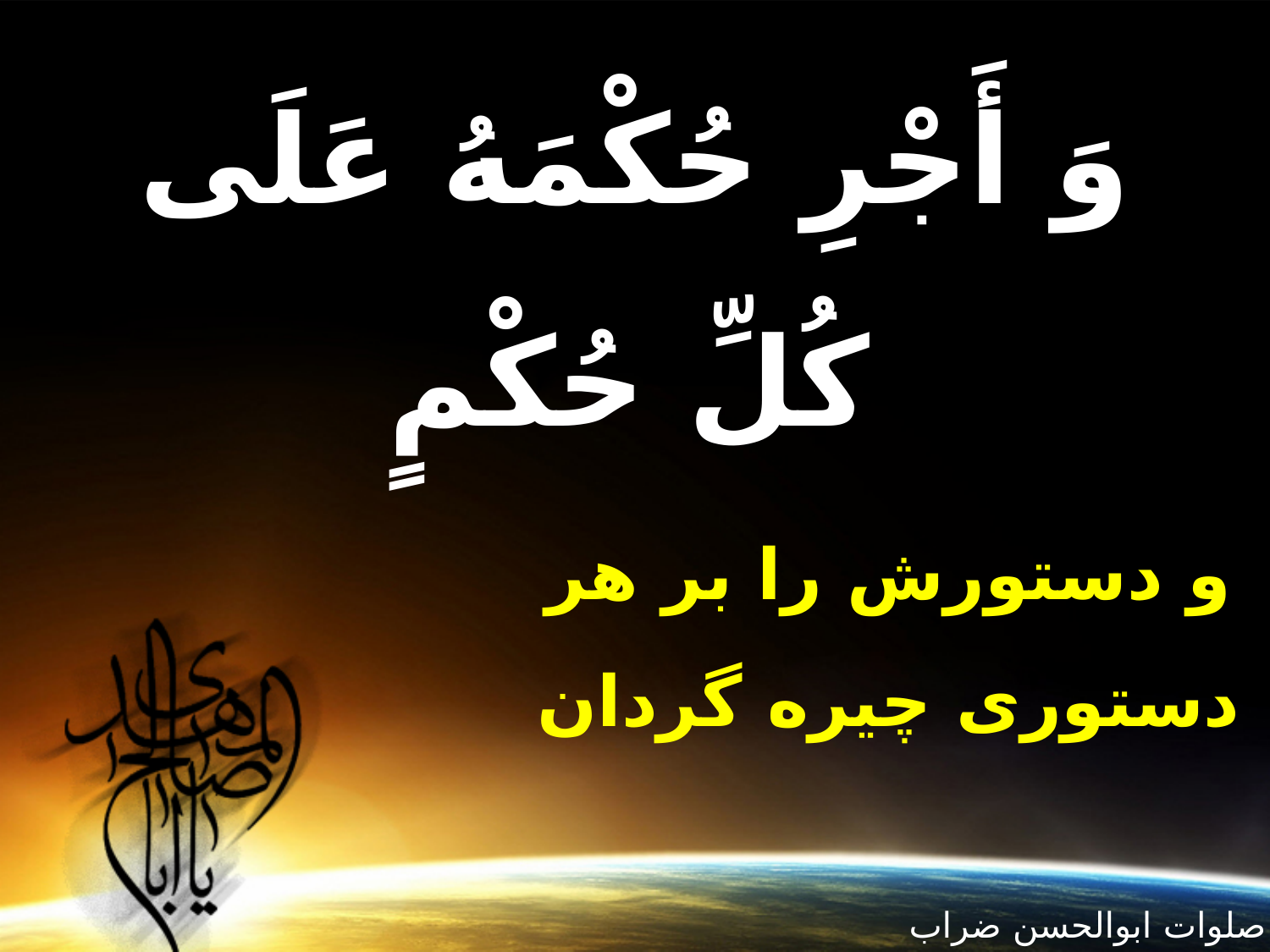

وَ أَجْرِ حُكْمَهُ عَلَى كُلِّ حُكْمٍ
و دستورش را بر هر دستورى چيره گردان